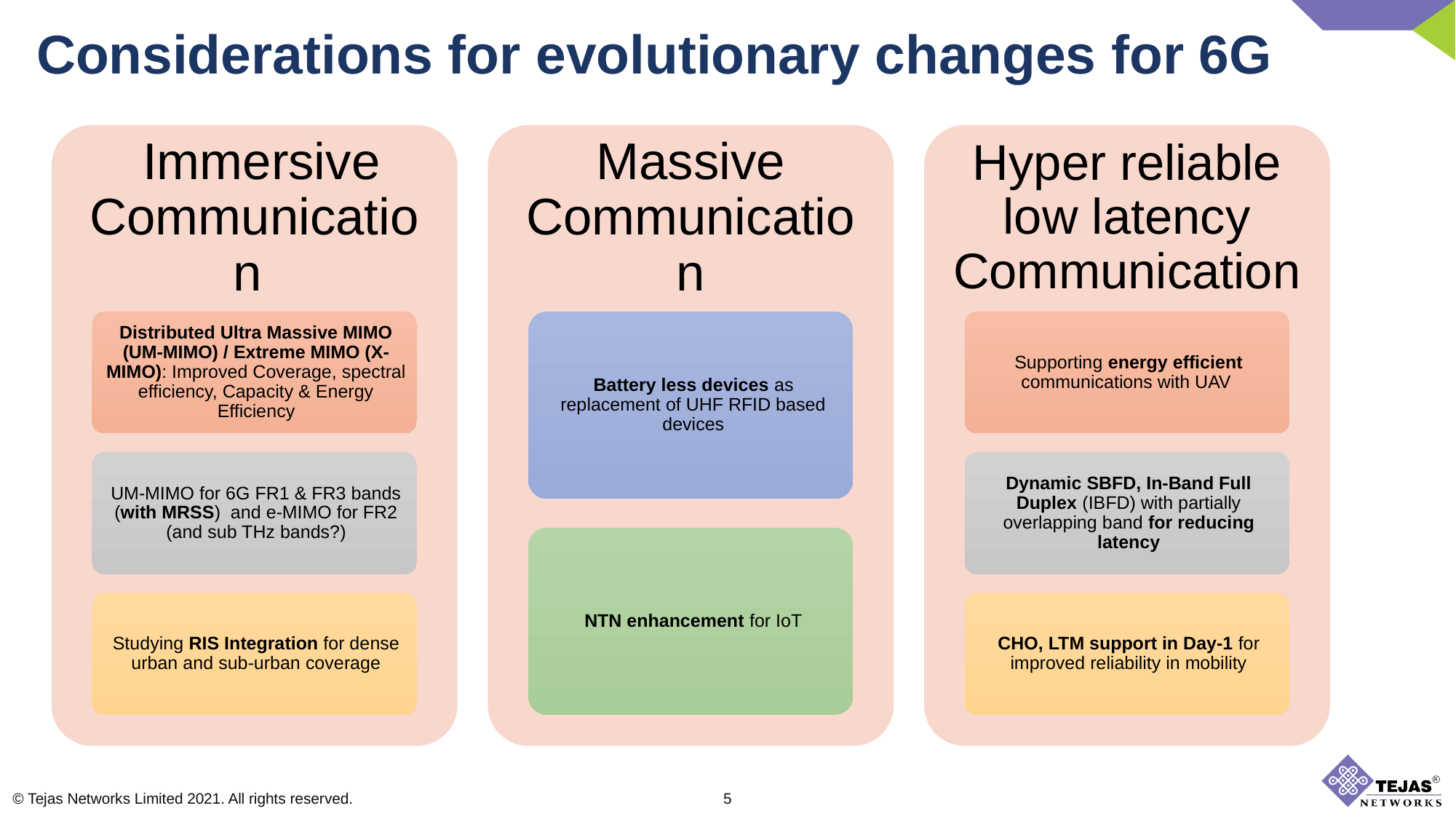

Considerations for evolutionary changes for 6G
 Immersive Communication
Distributed Ultra Massive MIMO (UM-MIMO) / Extreme MIMO (X-MIMO): Improved Coverage, spectral efficiency, Capacity & Energy Efficiency
UM-MIMO for 6G FR1 & FR3 bands (with MRSS)  and e-MIMO for FR2 (and sub THz bands?)
Studying RIS Integration for dense urban and sub-urban coverage
Massive Communication
Battery less devices as replacement of UHF RFID based devices
NTN enhancement for IoT
Hyper reliable low latency Communication
Supporting energy efficient communications with UAV
Dynamic SBFD, In-Band Full Duplex (IBFD) with partially overlapping band for reducing latency
CHO, LTM support in Day-1 for improved reliability in mobility